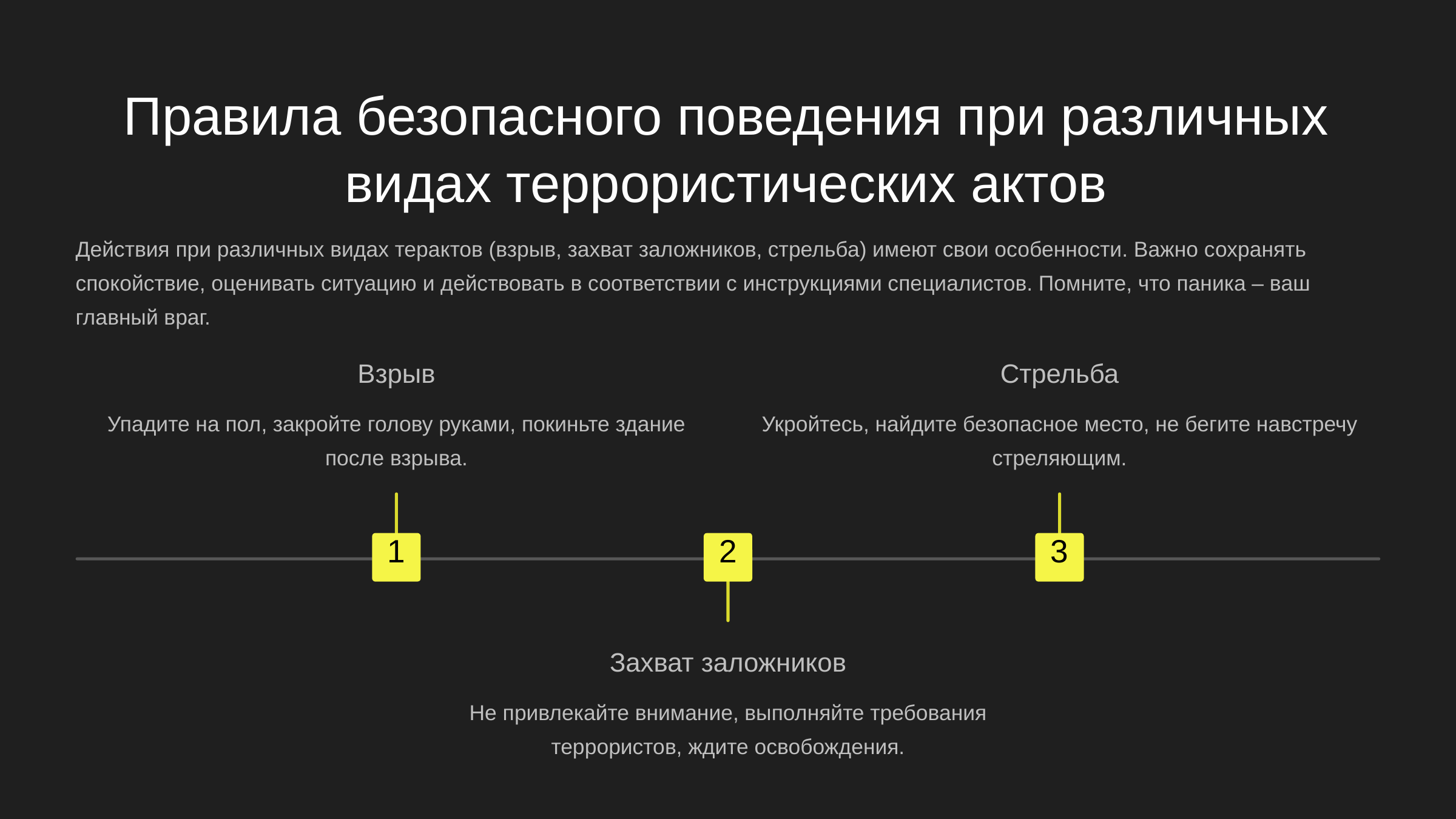

newUROKI.net
Правила безопасного поведения при различных видах террористических актов
Действия при различных видах терактов (взрыв, захват заложников, стрельба) имеют свои особенности. Важно сохранять спокойствие, оценивать ситуацию и действовать в соответствии с инструкциями специалистов. Помните, что паника – ваш главный враг.
Взрыв
Стрельба
Упадите на пол, закройте голову руками, покиньте здание после взрыва.
Укройтесь, найдите безопасное место, не бегите навстречу стреляющим.

1
2
3

Захват заложников
Не привлекайте внимание, выполняйте требования террористов, ждите освобождения.